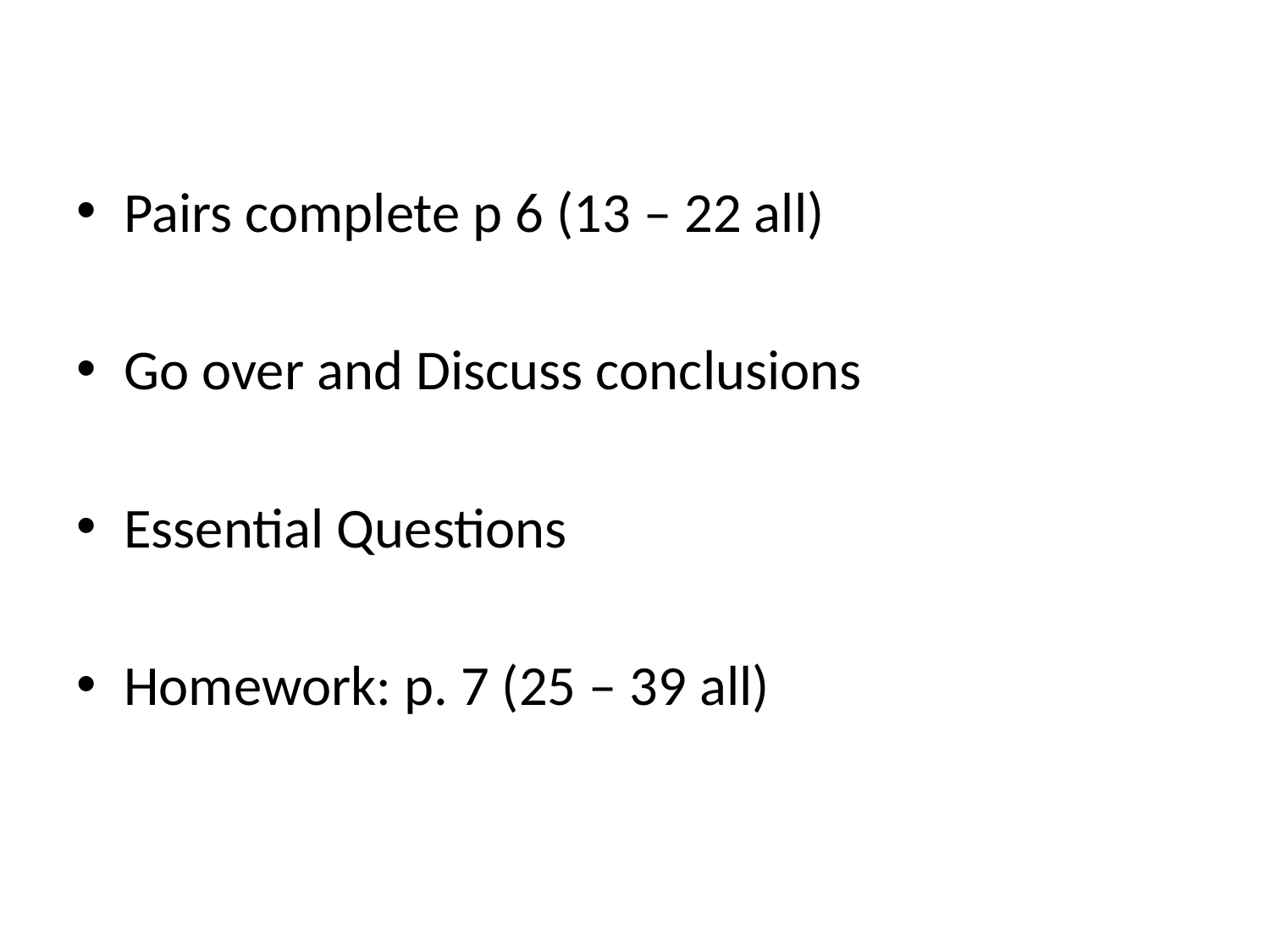

#
Pairs complete p 6 (13 – 22 all)

Go over and Discuss conclusions

Essential Questions

Homework: p. 7 (25 – 39 all)